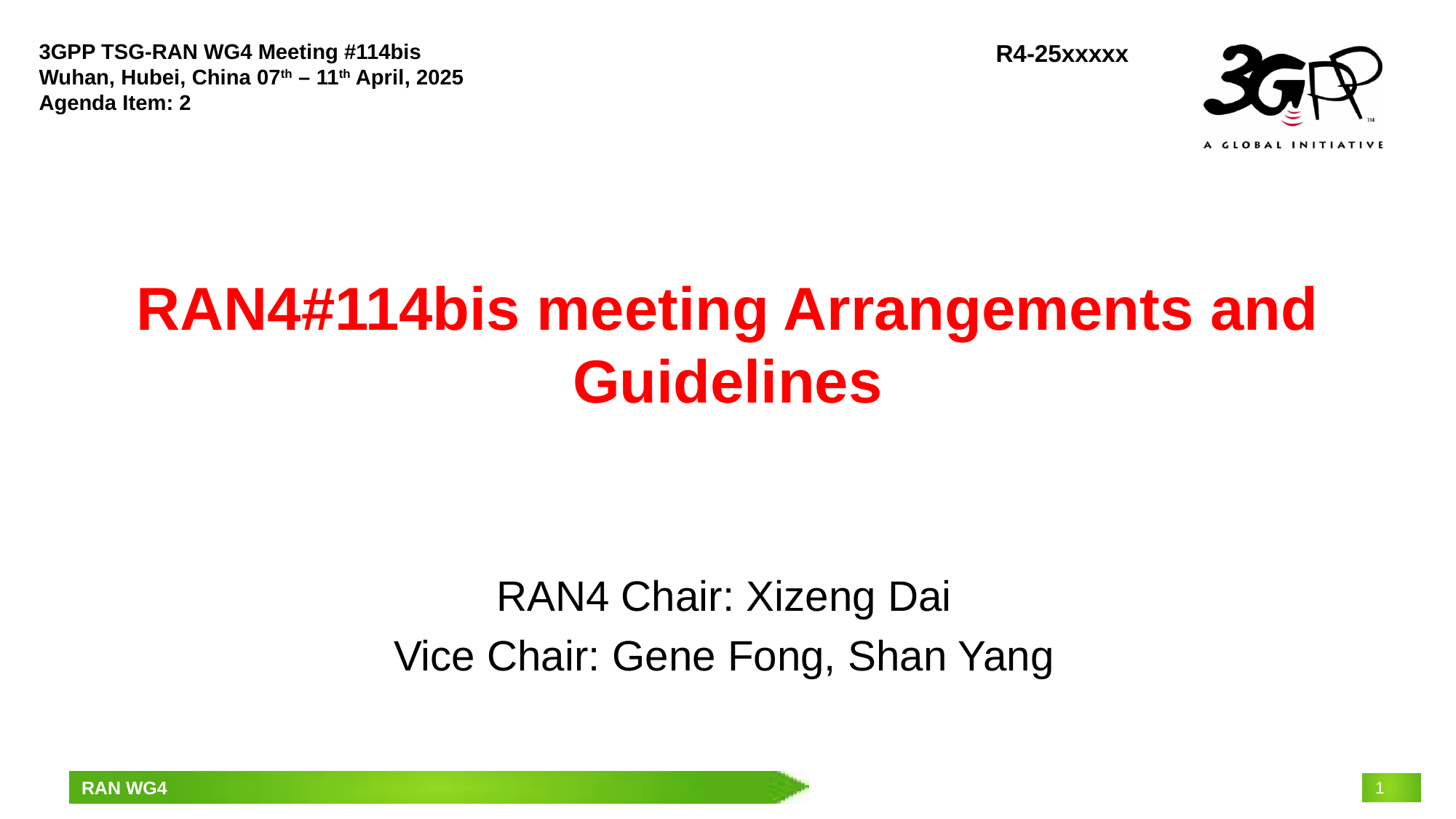

3GPP TSG-RAN WG4 Meeting #114bis
Wuhan, Hubei, China 07th – 11th April, 2025
Agenda Item: 2
R4-25xxxxx
# RAN4#114bis meeting Arrangements and Guidelines
RAN4 Chair: Xizeng Dai
Vice Chair: Gene Fong, Shan Yang